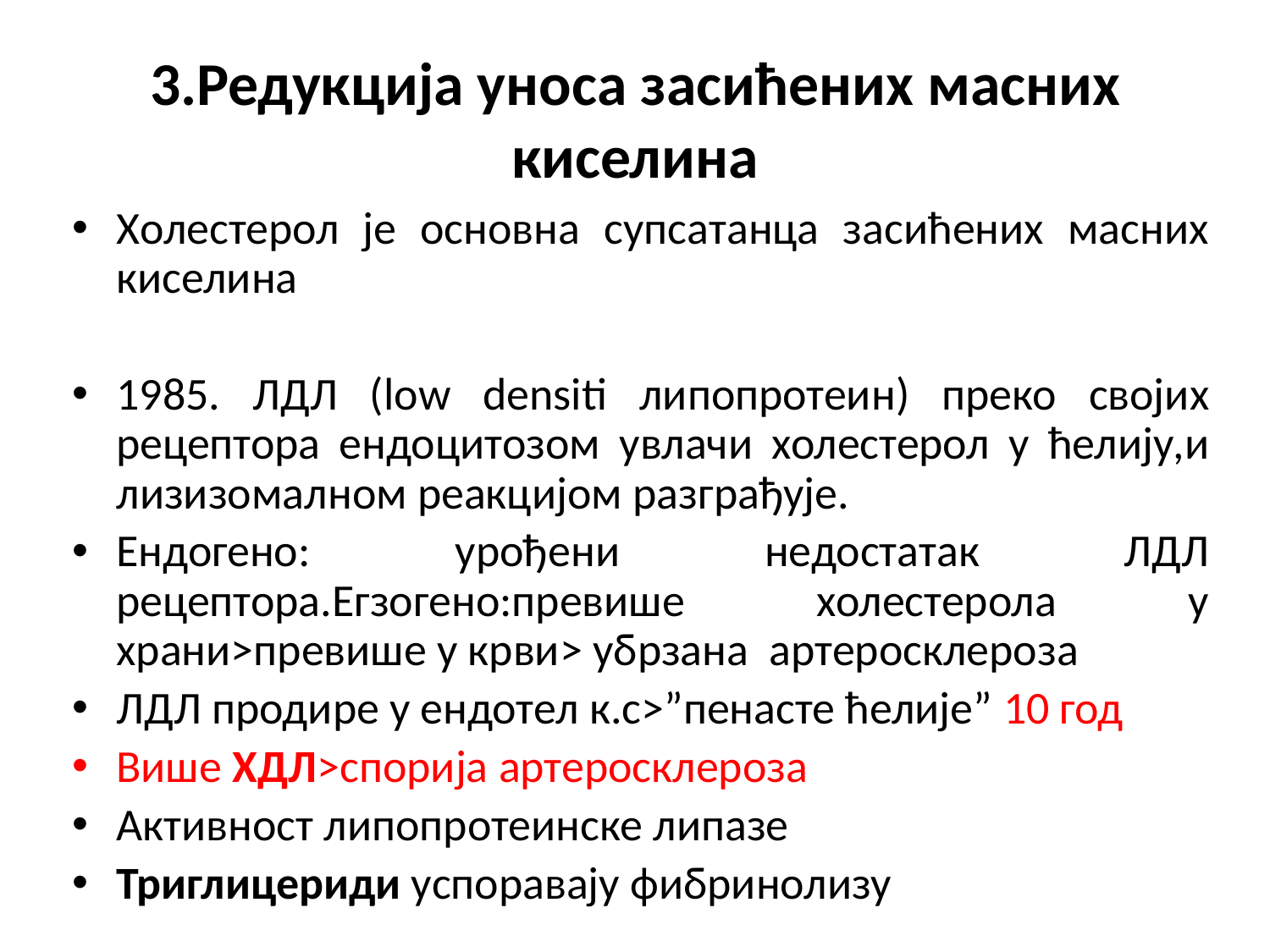

# 3.Редукција уноса засићених масних киселина
Холестерол је основна супсатанца засићених масних киселина

1985. ЛДЛ (low densiti липопротеин) преко својих рецептора ендоцитозом увлачи холестерол у ћелију,и лизизомалном реакцијом разграђује.
Ендогено: урођени недостатак ЛДЛ рецептора.Егзогено:превише холестерола у храни>превише у крви> убрзана  артеросклероза
ЛДЛ продире у ендотел к.с>”пенасте ћелије” 10 год
Више ХДЛ>спорија артеросклероза
Активност липопротеинске липазе
Триглицериди успоравају фибринолизу